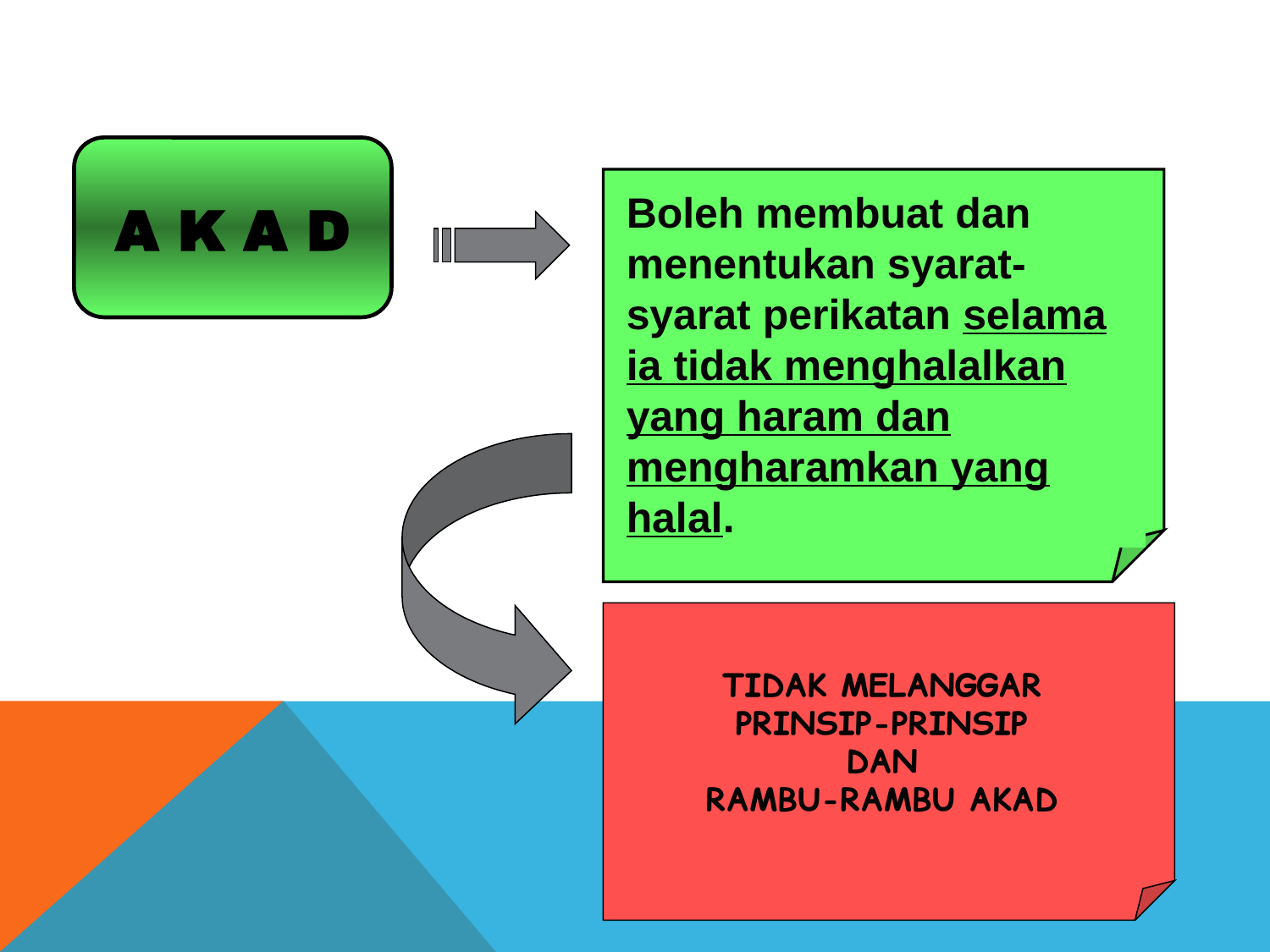

A K A D

Boleh membuat dan menentukan syarat-syarat perikatan selama ia tidak menghalalkan yang haram dan mengharamkan yang halal.

TIDAK MELANGGAR
PRINSIP-PRINSIP
DAN
RAMBU-RAMBU AKAD